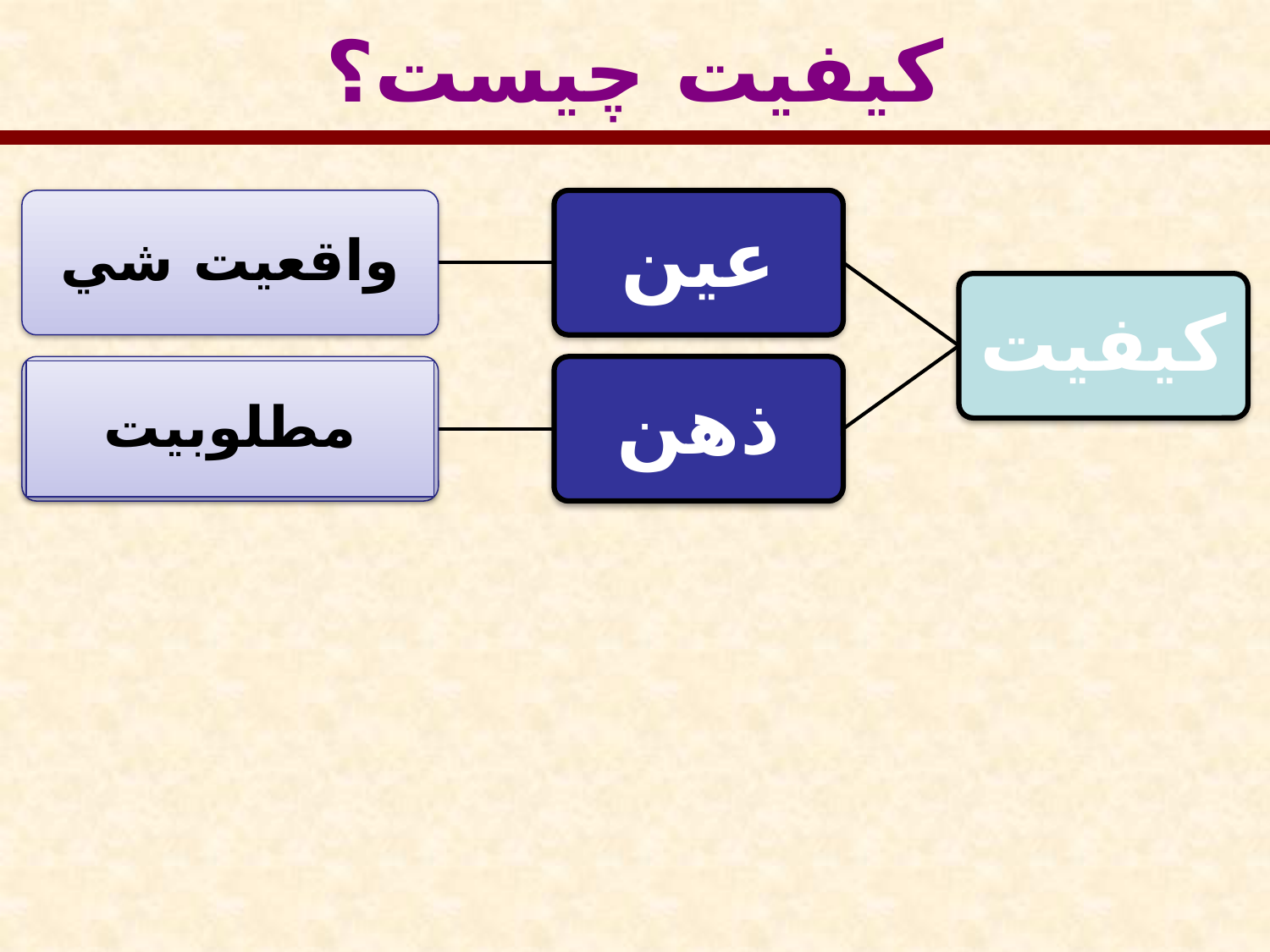

کیفیت چیست؟

واقعیت شي

عين

كيفيت

مطلوبیت

ذهن